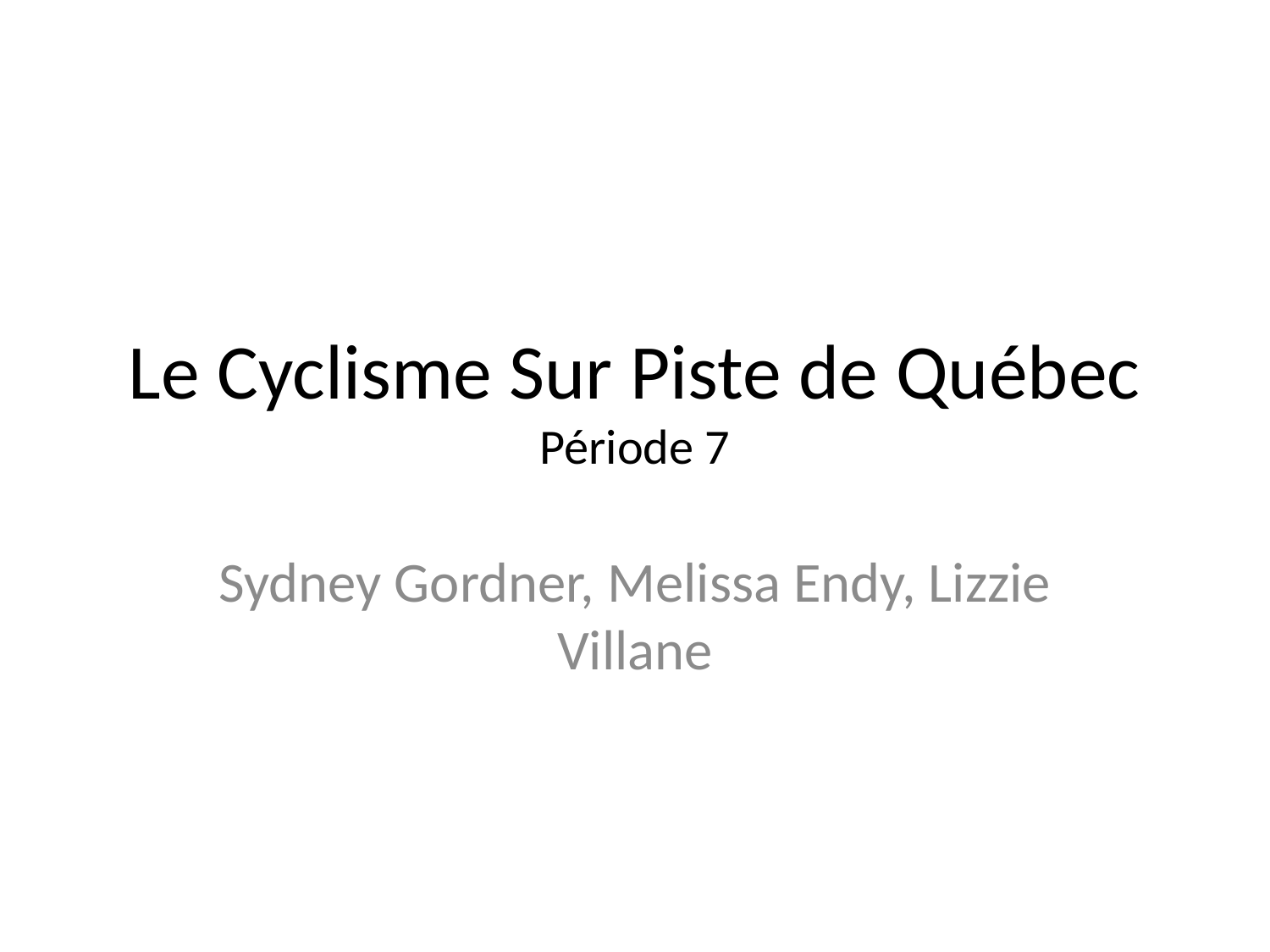

# Le Cyclisme Sur Piste de Québec Période 7
Sydney Gordner, Melissa Endy, Lizzie Villane